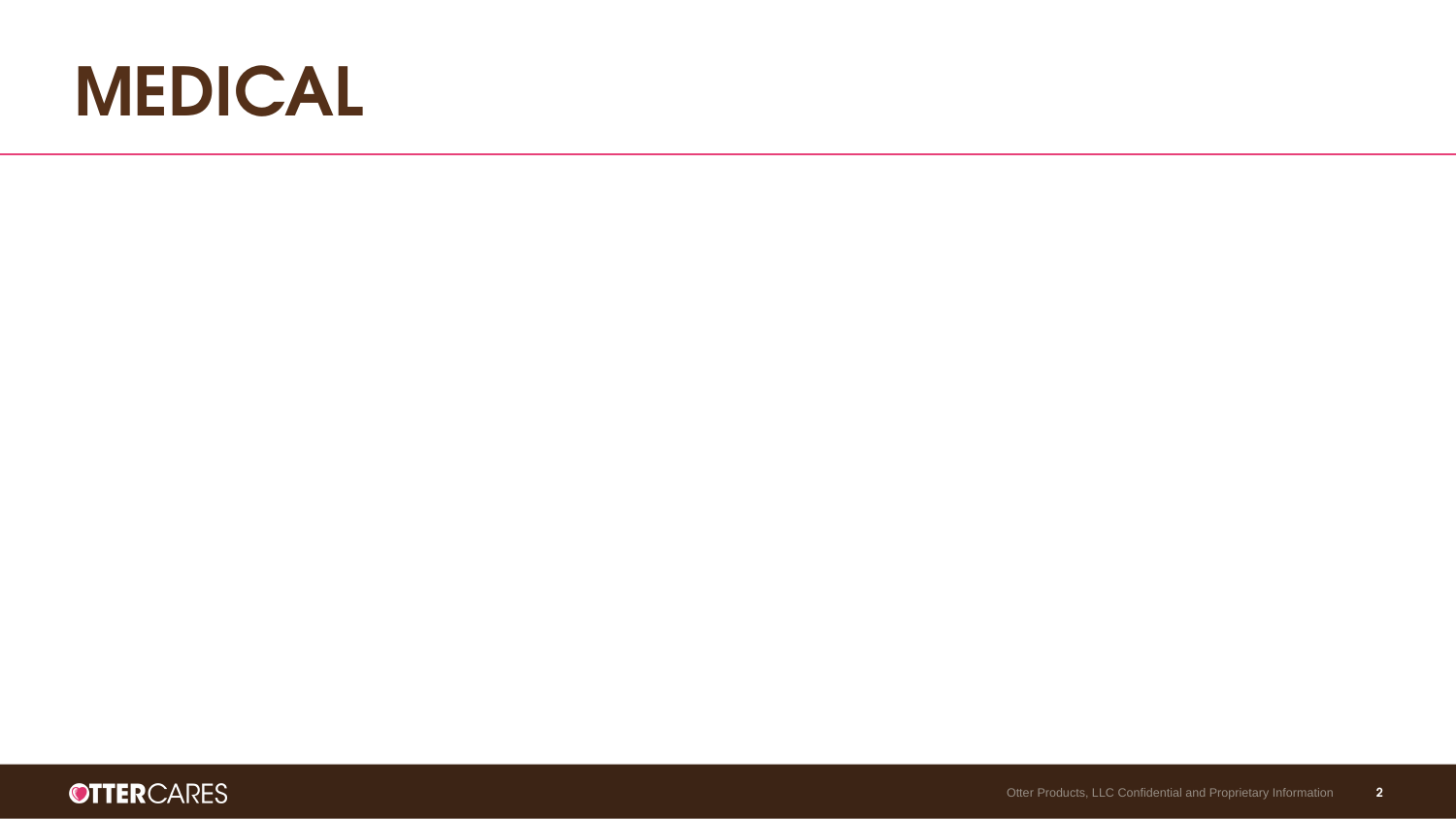

# MEDICAL
Otter Products, LLC Confidential and Proprietary Information
2